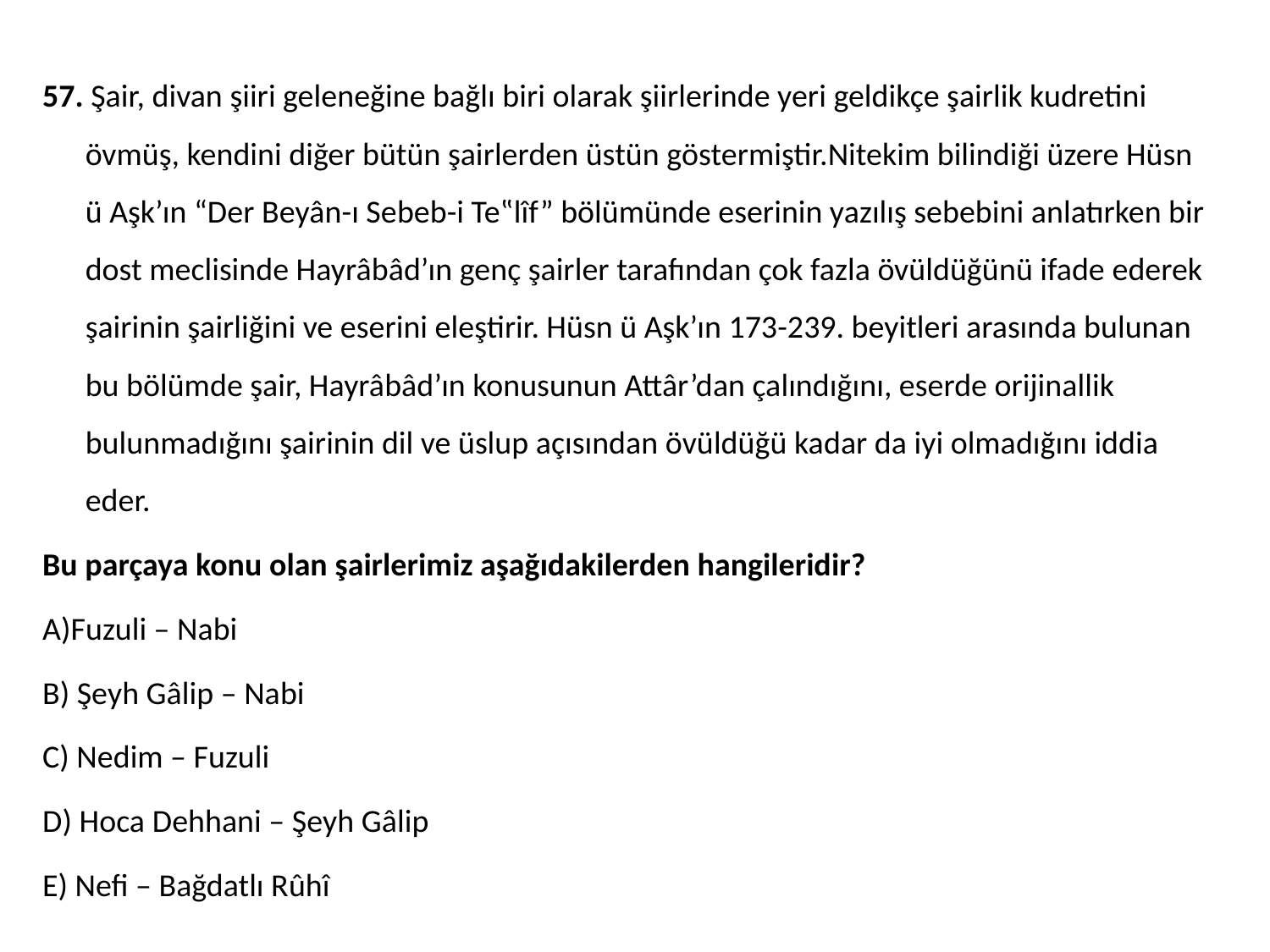

57. Şair, divan şiiri geleneğine bağlı biri olarak şiirlerinde yeri geldikçe şairlik kudretini övmüş, kendini diğer bütün şairlerden üstün göstermiştir.Nitekim bilindiği üzere Hüsn ü Aşk’ın “Der Beyân-ı Sebeb-i Te‟lîf” bölümünde eserinin yazılış sebebini anlatırken bir dost meclisinde Hayrâbâd’ın genç şairler tarafından çok fazla övüldüğünü ifade ederek şairinin şairliğini ve eserini eleştirir. Hüsn ü Aşk’ın 173-239. beyitleri arasında bulunan bu bölümde şair, Hayrâbâd’ın konusunun Attâr’dan çalındığını, eserde orijinallik bulunmadığını şairinin dil ve üslup açısından övüldüğü kadar da iyi olmadığını iddia eder.
Bu parçaya konu olan şairlerimiz aşağıdakilerden hangileridir?
A)Fuzuli – Nabi
B) Şeyh Gâlip – Nabi
C) Nedim – Fuzuli
D) Hoca Dehhani – Şeyh Gâlip
E) Nefi – Bağdatlı Rûhî